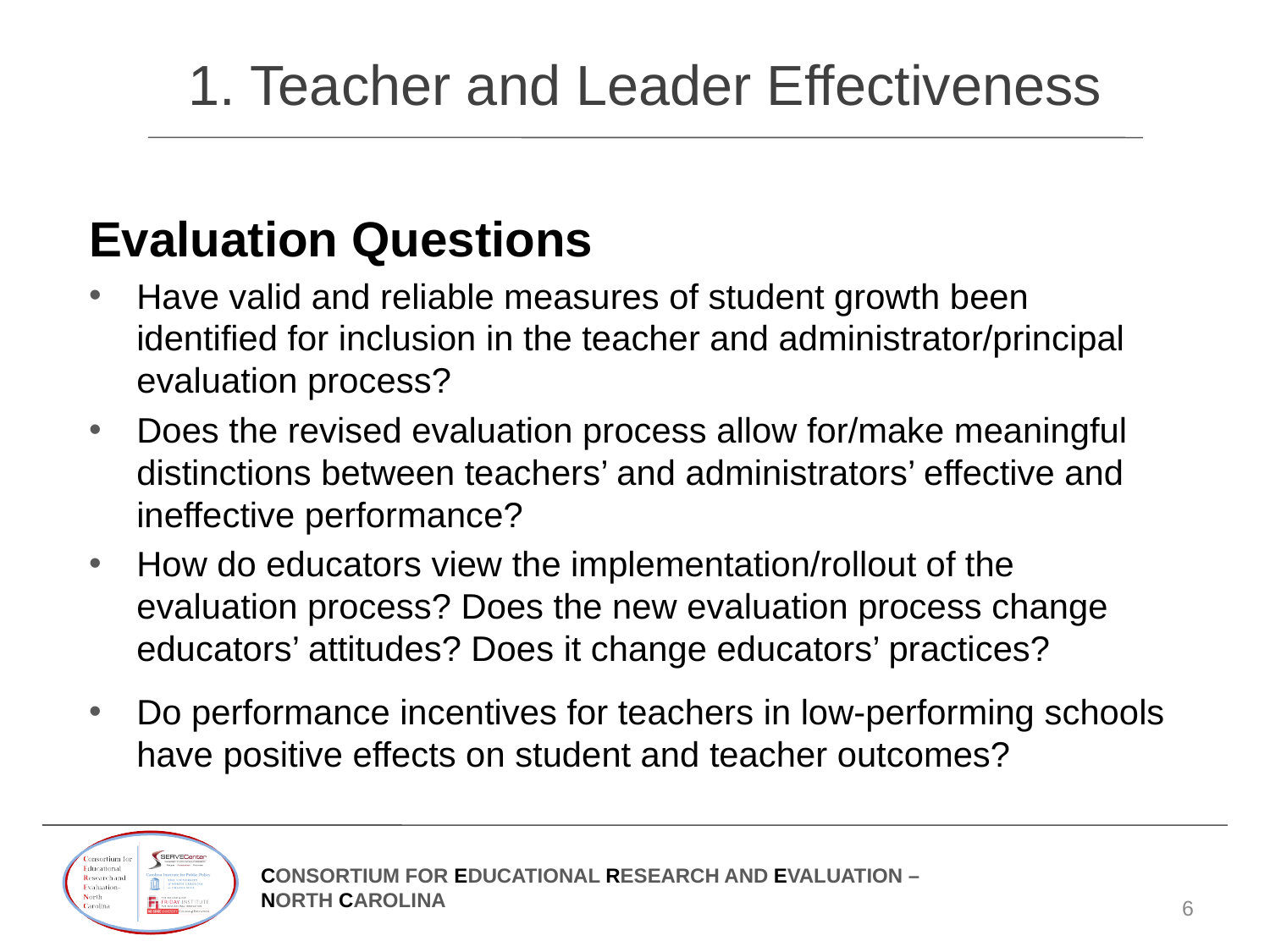

# 1. Teacher and Leader Effectiveness
Evaluation Questions
Have valid and reliable measures of student growth been identified for inclusion in the teacher and administrator/principal evaluation process?
Does the revised evaluation process allow for/make meaningful distinctions between teachers’ and administrators’ effective and ineffective performance?
How do educators view the implementation/rollout of the evaluation process? Does the new evaluation process change educators’ attitudes? Does it change educators’ practices?
Do performance incentives for teachers in low-performing schools have positive effects on student and teacher outcomes?

6